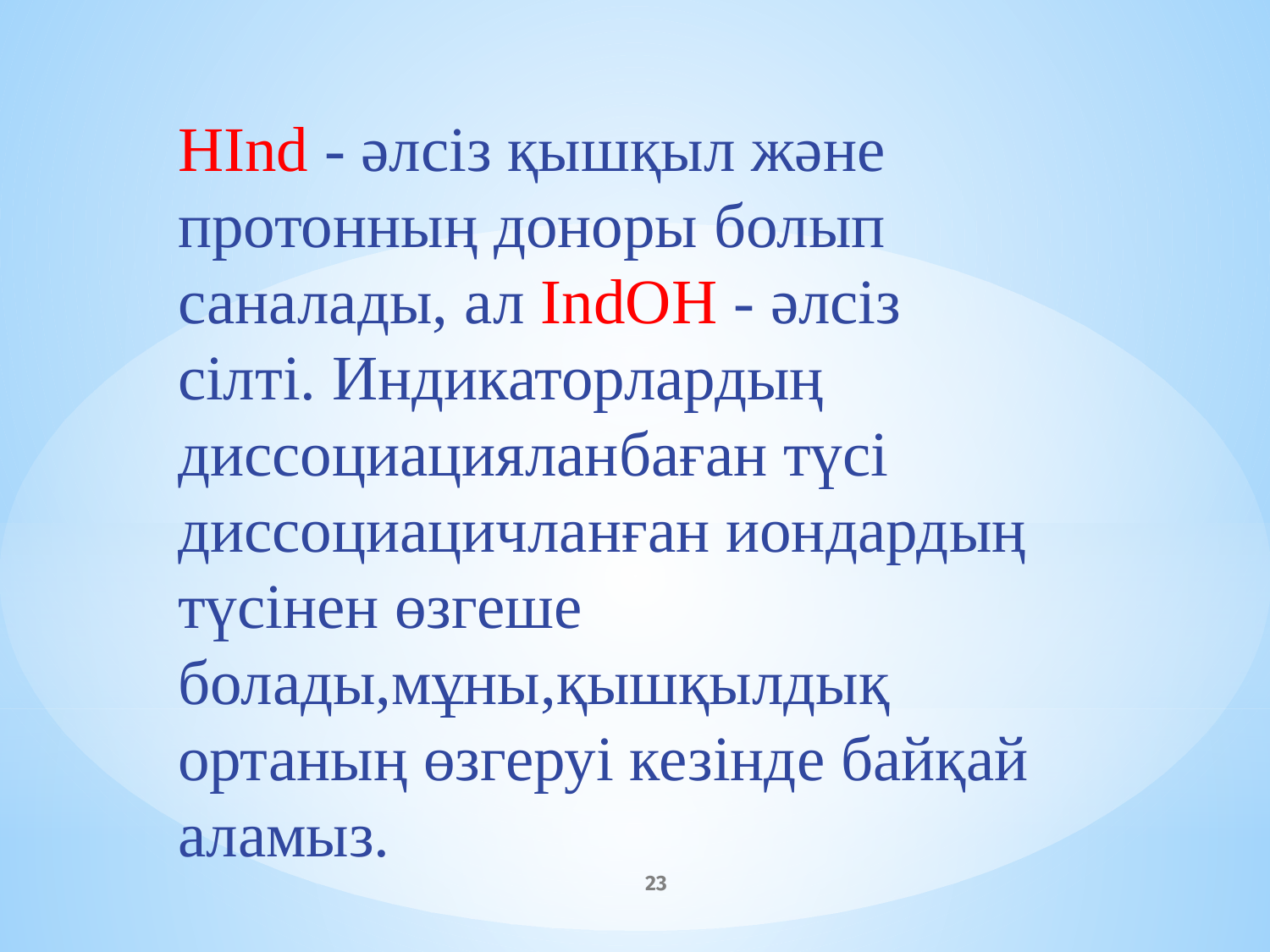

HІnd - әлсіз қышқыл және протонның доноры болып саналады, ал IndOH - әлсіз сілті. Индикаторлардың диссоциацияланбаған түсі диссоциацичланған иондардың түсінен өзгеше болады,мұны,қышқылдық ортаның өзгеруі кезінде байқай аламыз.
23